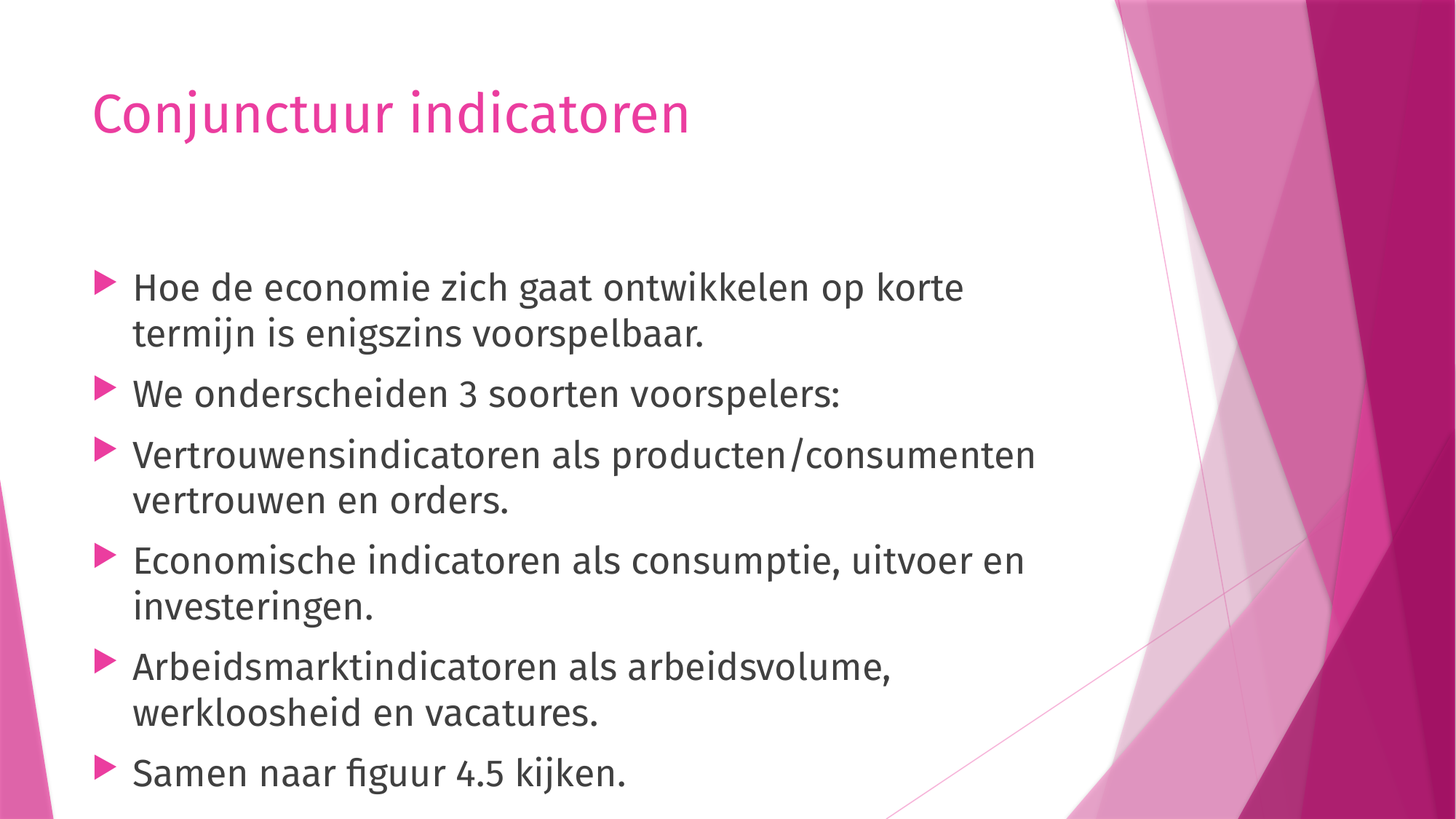

# Conjunctuur indicatoren
Hoe de economie zich gaat ontwikkelen op korte termijn is enigszins voorspelbaar.
We onderscheiden 3 soorten voorspelers:
Vertrouwensindicatoren als producten/consumenten vertrouwen en orders.
Economische indicatoren als consumptie, uitvoer en investeringen.
Arbeidsmarktindicatoren als arbeidsvolume, werkloosheid en vacatures.
Samen naar figuur 4.5 kijken.